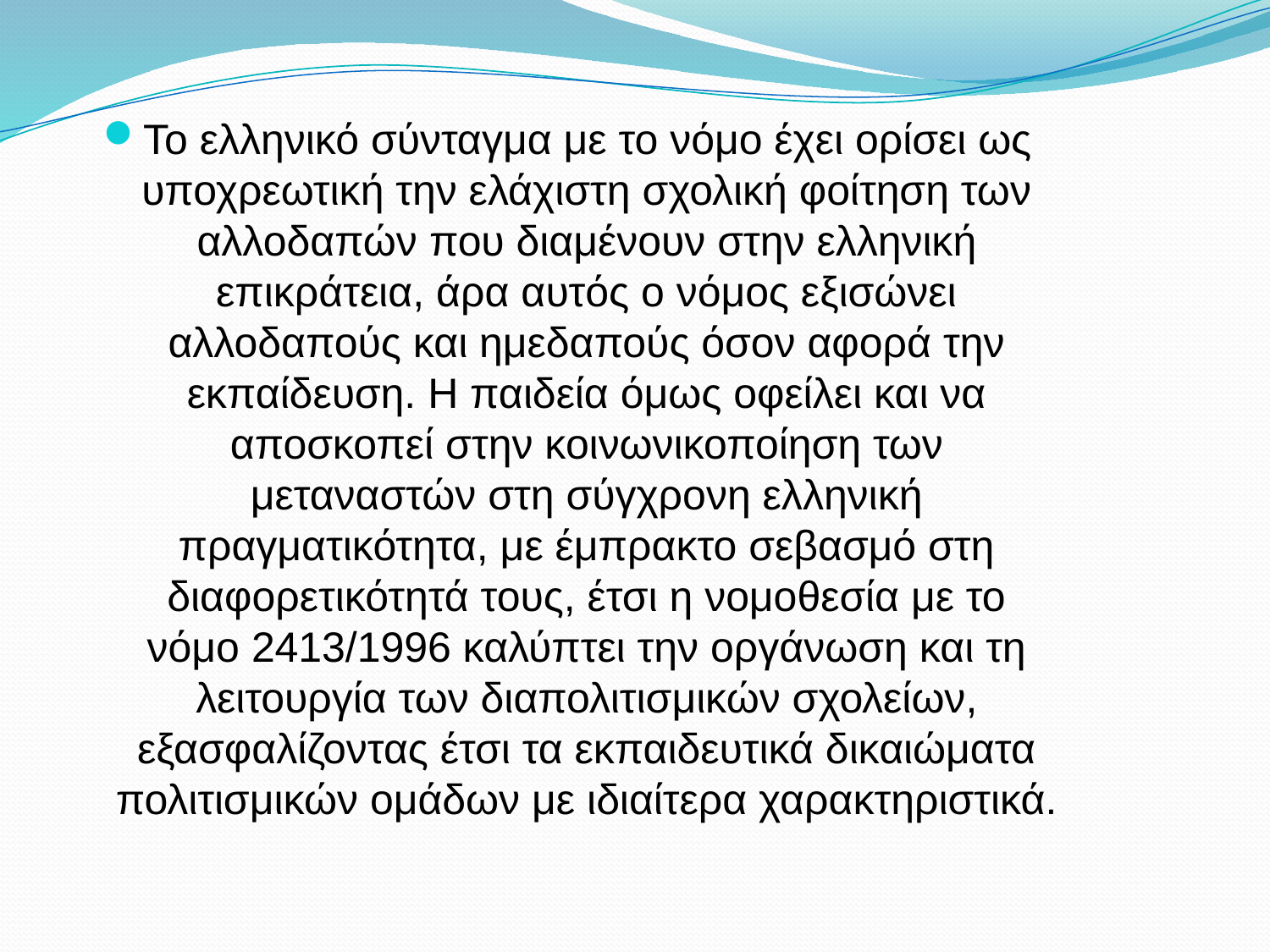

Το ελληνικό σύνταγμα με το νόμο έχει ορίσει ως υποχρεωτική την ελάχιστη σχολική φοίτηση των αλλοδαπών που διαμένουν στην ελληνική επικράτεια, άρα αυτός ο νόμος εξισώνει αλλοδαπούς και ημεδαπούς όσον αφορά την εκπαίδευση. Η παιδεία όμως οφείλει και να αποσκοπεί στην κοινωνικοποίηση των μεταναστών στη σύγχρονη ελληνική πραγματικότητα, με έμπρακτο σεβασμό στη διαφορετικότητά τους, έτσι η νομοθεσία με το νόμο 2413/1996 καλύπτει την οργάνωση και τη λειτουργία των διαπολιτισμικών σχολείων, εξασφαλίζοντας έτσι τα εκπαιδευτικά δικαιώματα πολιτισμικών ομάδων με ιδιαίτερα χαρακτηριστικά.